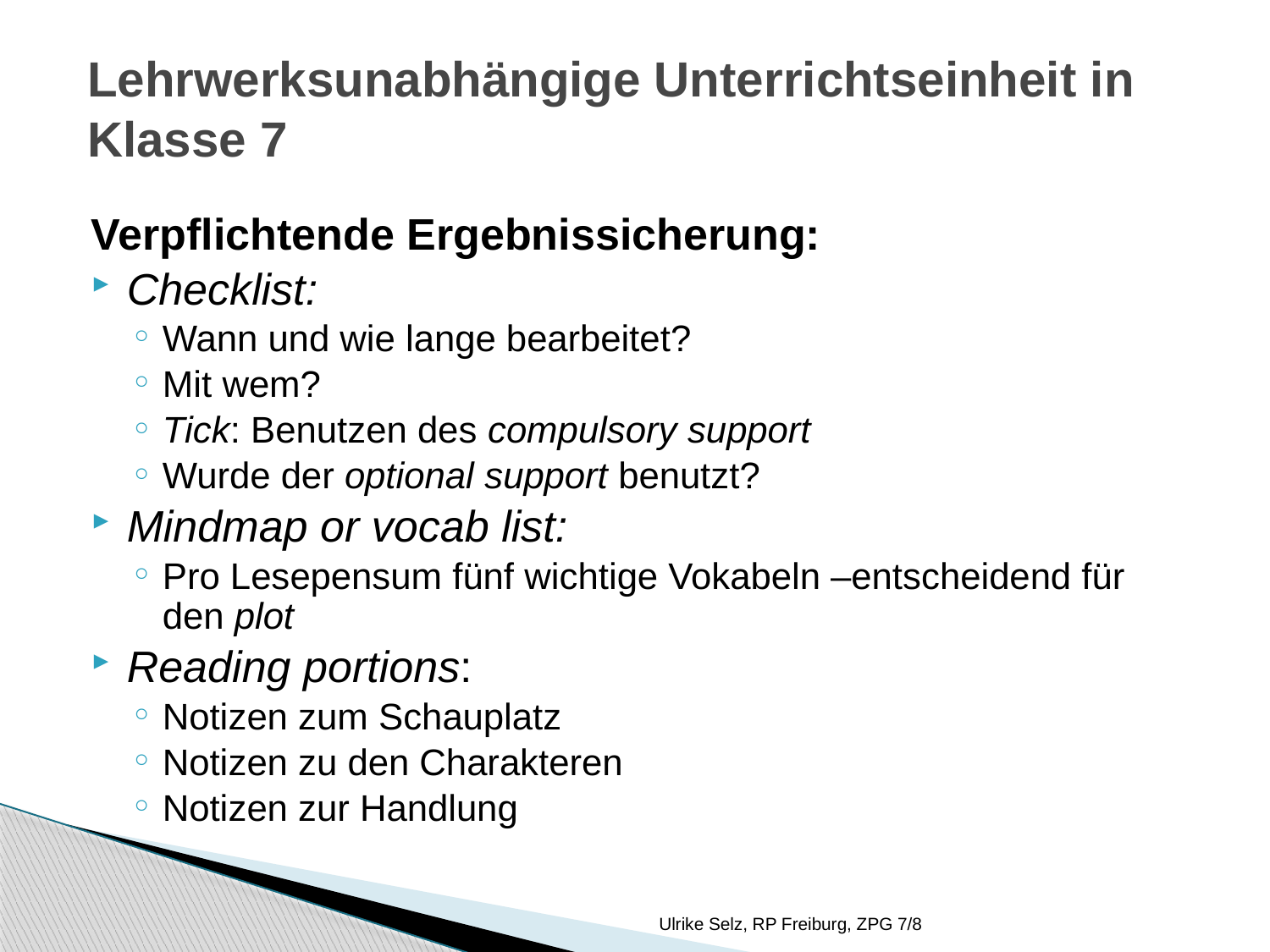

# Lehrwerksunabhängige Unterrichtseinheit in Klasse 7
Verpflichtende Ergebnissicherung:
Checklist:
Wann und wie lange bearbeitet?
Mit wem?
Tick: Benutzen des compulsory support
Wurde der optional support benutzt?
Mindmap or vocab list:
Pro Lesepensum fünf wichtige Vokabeln –entscheidend für den plot
Reading portions:
Notizen zum Schauplatz
Notizen zu den Charakteren
Notizen zur Handlung

Ulrike Selz, RP Freiburg, ZPG 7/8